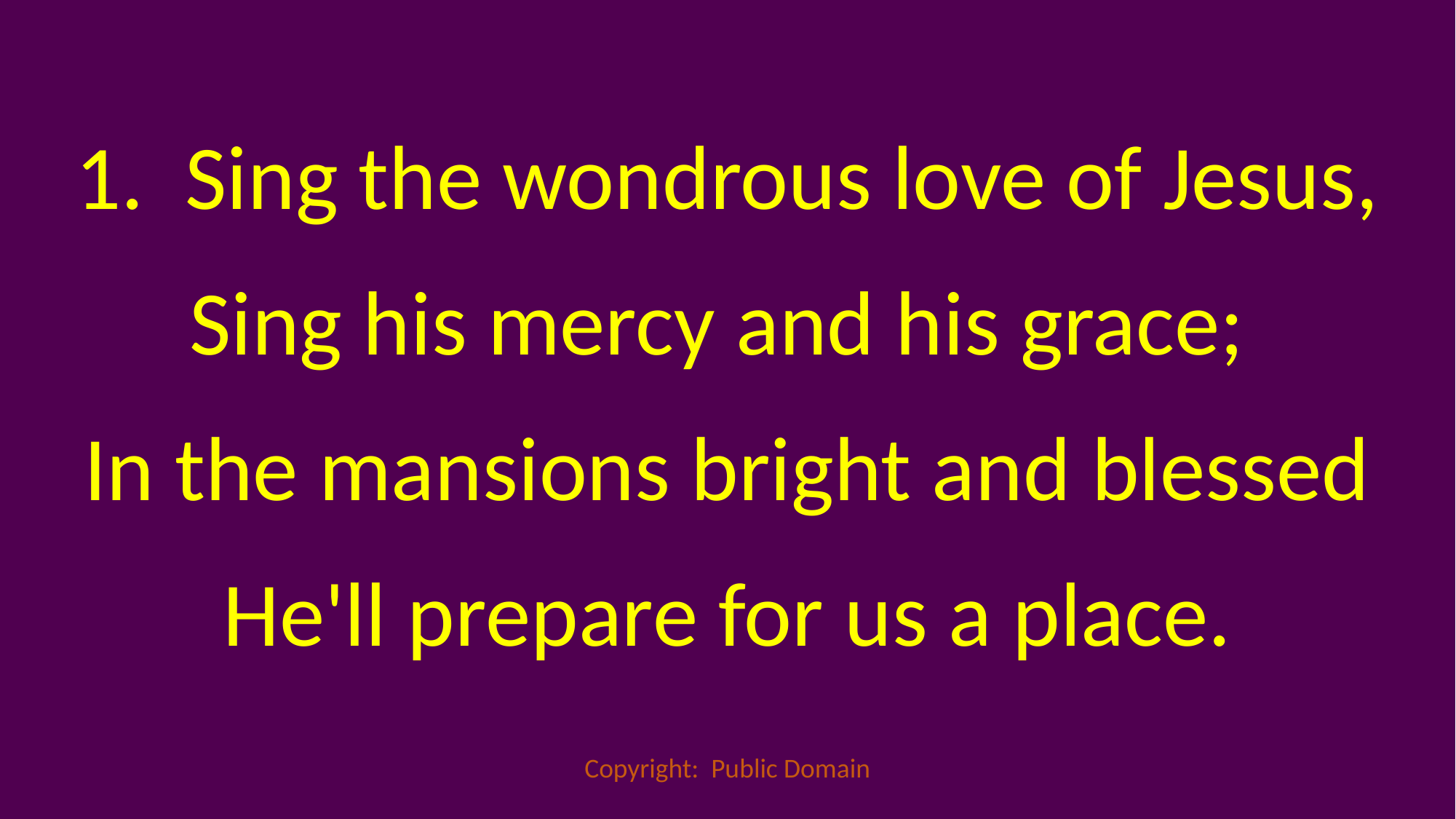

1.  Sing the wondrous love of Jesus,
Sing his mercy and his grace;
In the mansions bright and blessed
He'll prepare for us a place.
Copyright:  Public Domain